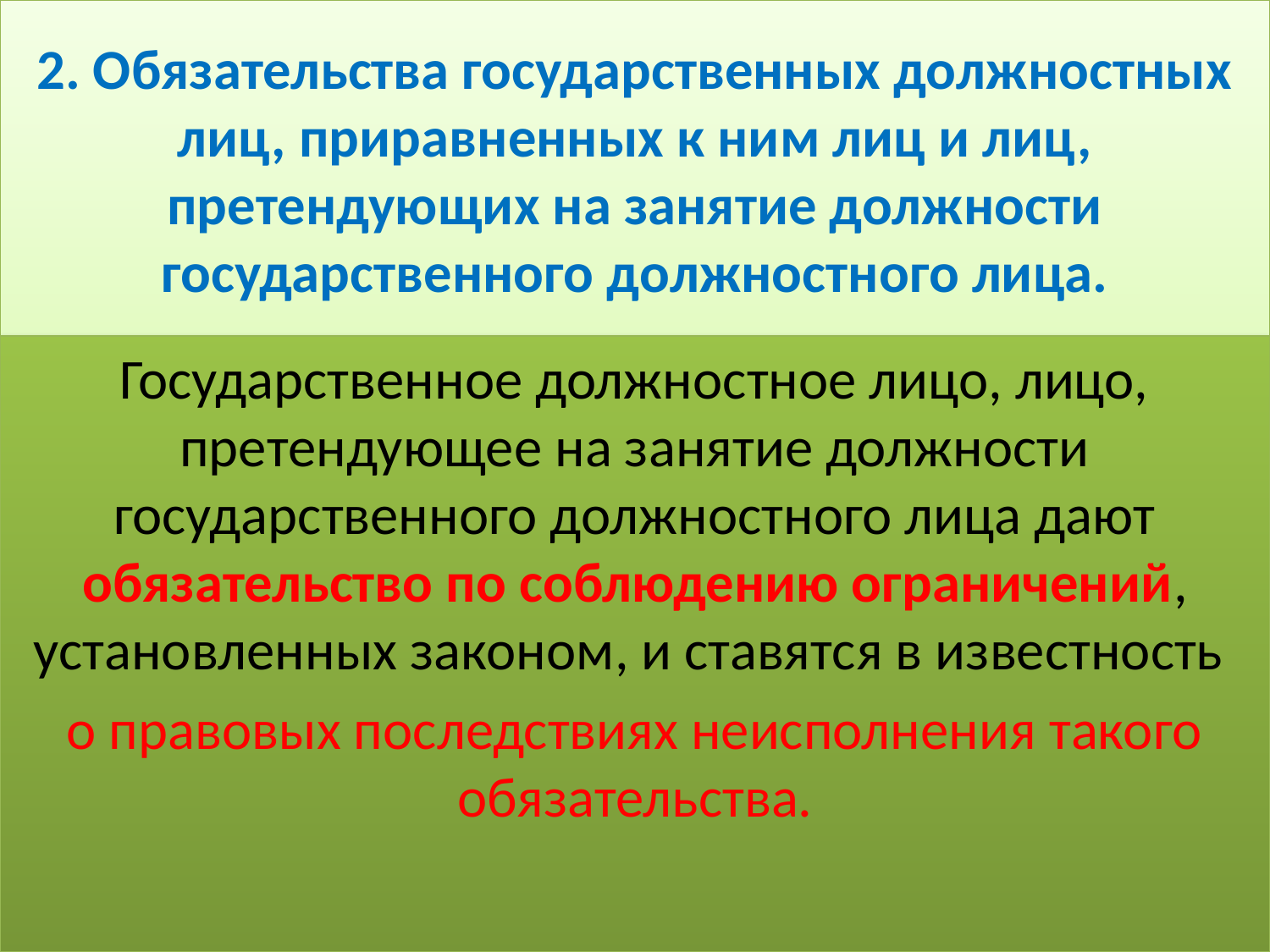

# 2. Обязательства государственных должностных лиц, приравненных к ним лиц и лиц, претендующих на занятие должности государственного должностного лица.
Государственное должностное лицо, лицо, претендующее на занятие должности государственного должностного лица дают обязательство по соблюдению ограничений, установленных законом, и ставятся в известность
о правовых последствиях неисполнения такого обязательства.
22